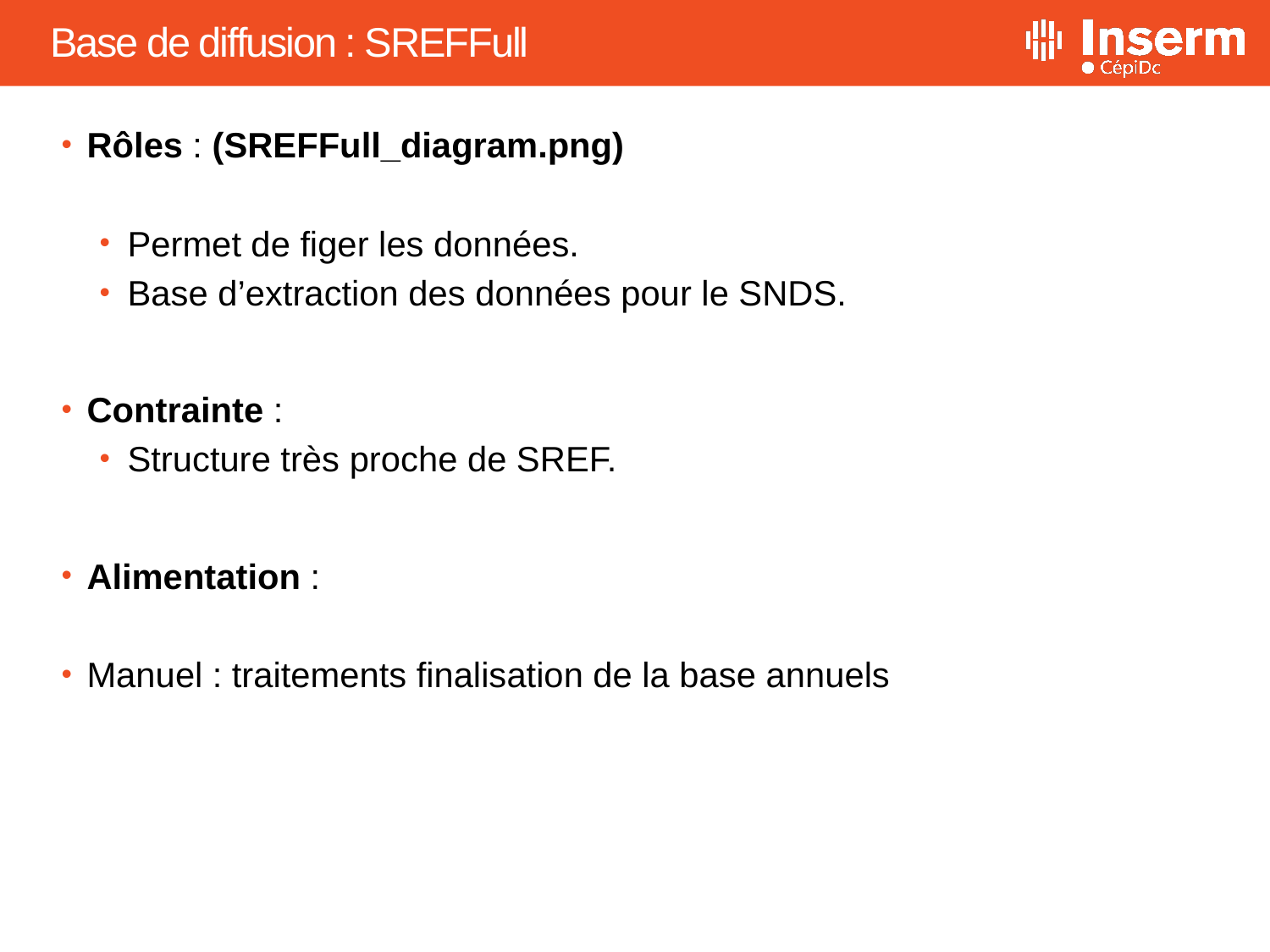

# Base de diffusion : SREFFull
Rôles : (SREFFull_diagram.png)

Permet de figer les données.
Base d’extraction des données pour le SNDS.

Contrainte :
Structure très proche de SREF.

Alimentation :

Manuel : traitements finalisation de la base annuels